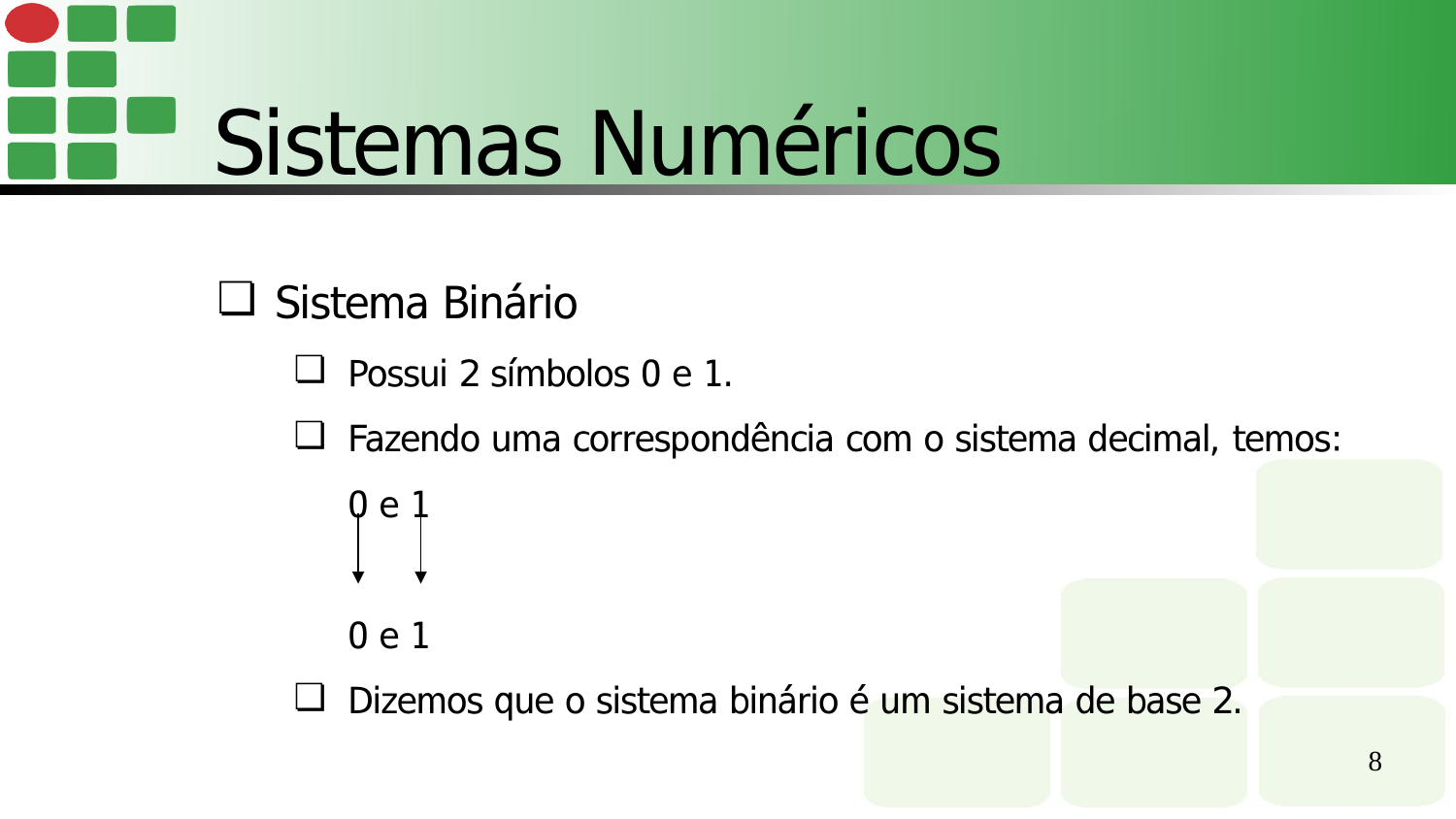

Sistemas Numéricos
Sistema Binário
Possui 2 símbolos 0 e 1.
Fazendo uma correspondência com o sistema decimal, temos:
0 e 1

0 e 1
Dizemos que o sistema binário é um sistema de base 2.
8